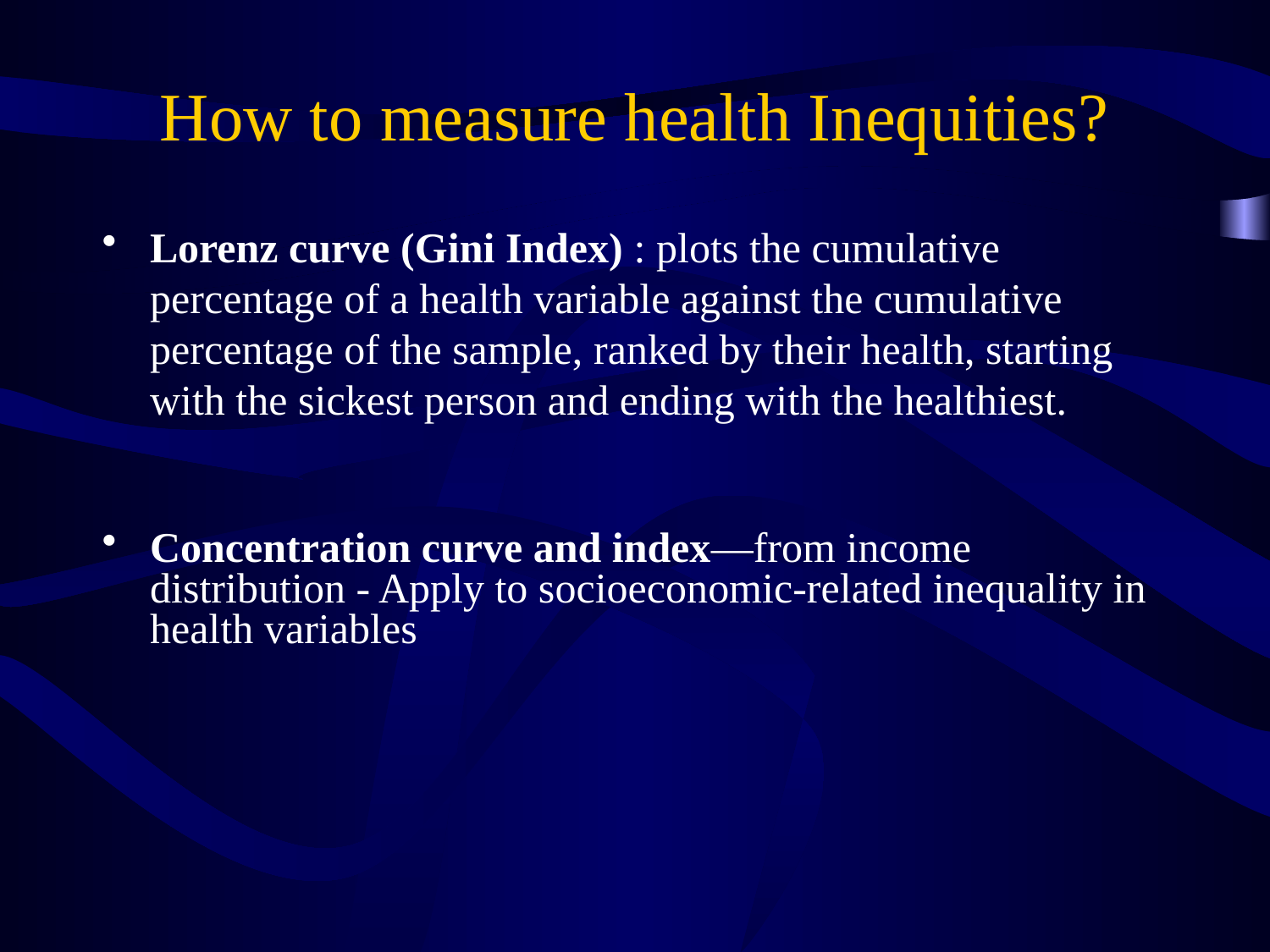

# How to measure health Inequities?
Lorenz curve (Gini Index) : plots the cumulative percentage of a health variable against the cumulative percentage of the sample, ranked by their health, starting with the sickest person and ending with the healthiest.

Concentration curve and index—from income distribution - Apply to socioeconomic-related inequality in health variables